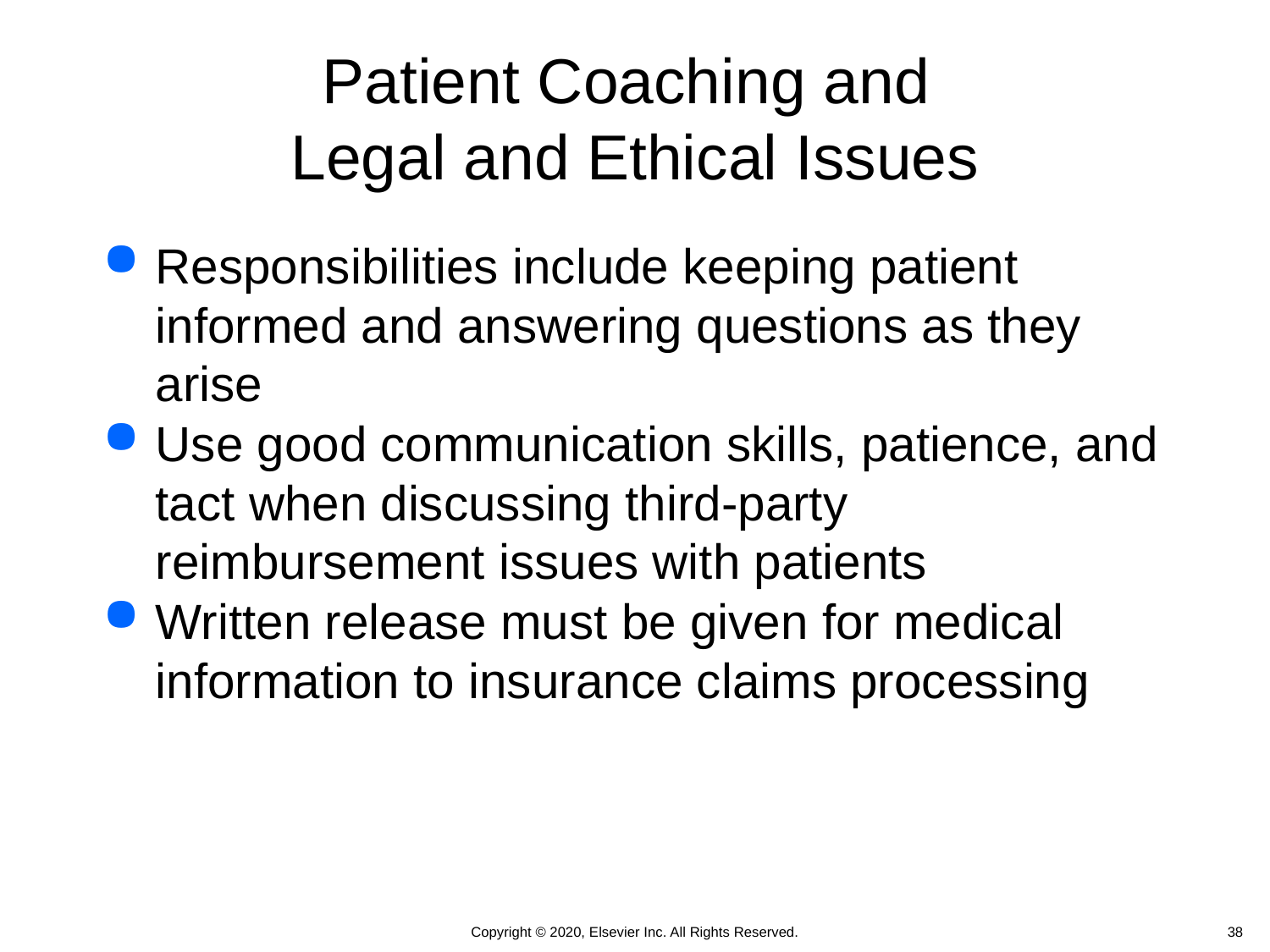

# Patient Coaching and Legal and Ethical Issues
Responsibilities include keeping patient informed and answering questions as they arise
Use good communication skills, patience, and tact when discussing third-party reimbursement issues with patients
Written release must be given for medical information to insurance claims processing
 38